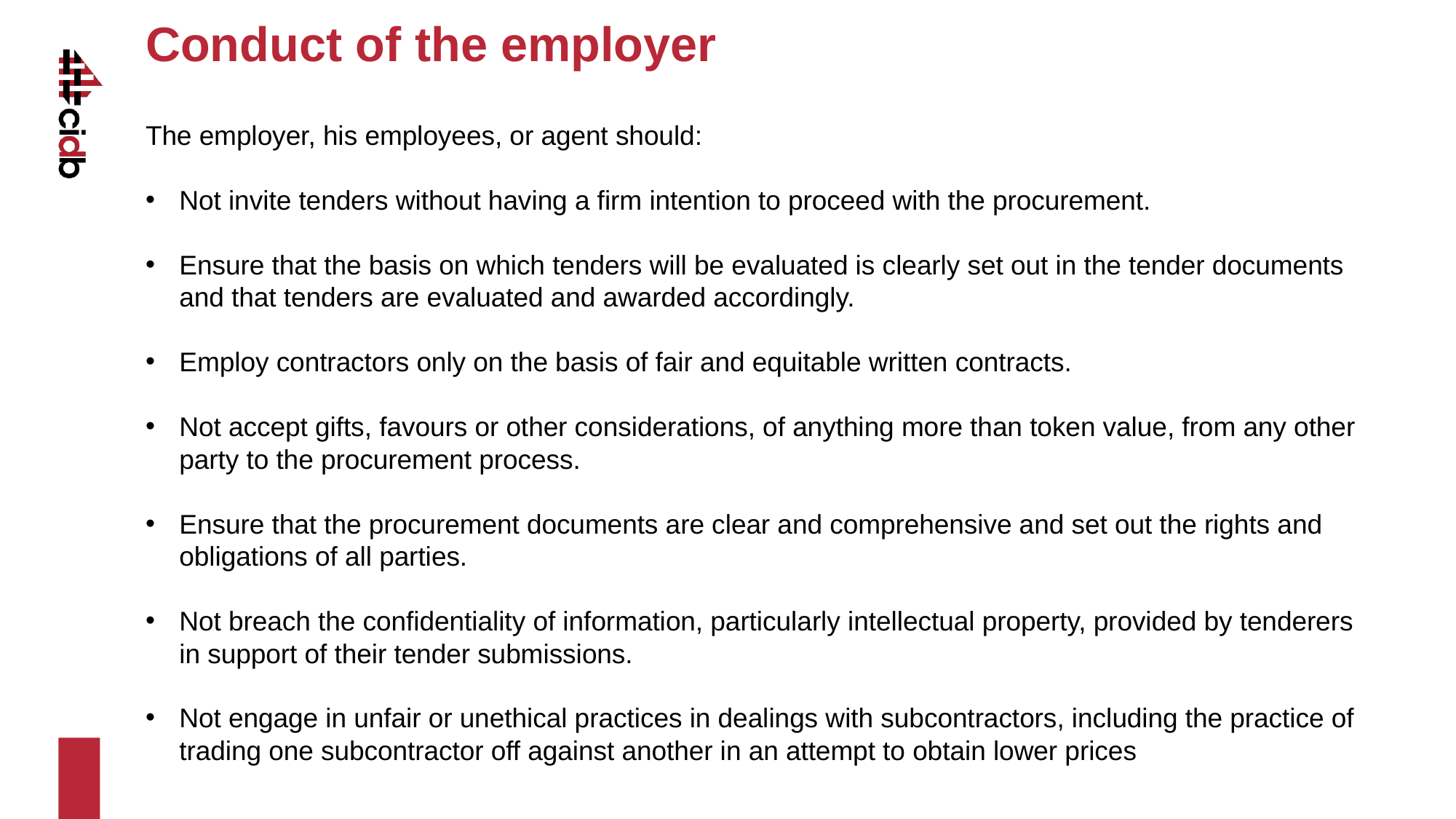

Conduct of the employer
The employer, his employees, or agent should:

Not invite tenders without having a firm intention to proceed with the procurement.

Ensure that the basis on which tenders will be evaluated is clearly set out in the tender documents and that tenders are evaluated and awarded accordingly.

Employ contractors only on the basis of fair and equitable written contracts.

Not accept gifts, favours or other considerations, of anything more than token value, from any other party to the procurement process.

Ensure that the procurement documents are clear and comprehensive and set out the rights and obligations of all parties.

Not breach the confidentiality of information, particularly intellectual property, provided by tenderers in support of their tender submissions.

Not engage in unfair or unethical practices in dealings with subcontractors, including the practice of trading one subcontractor off against another in an attempt to obtain lower prices